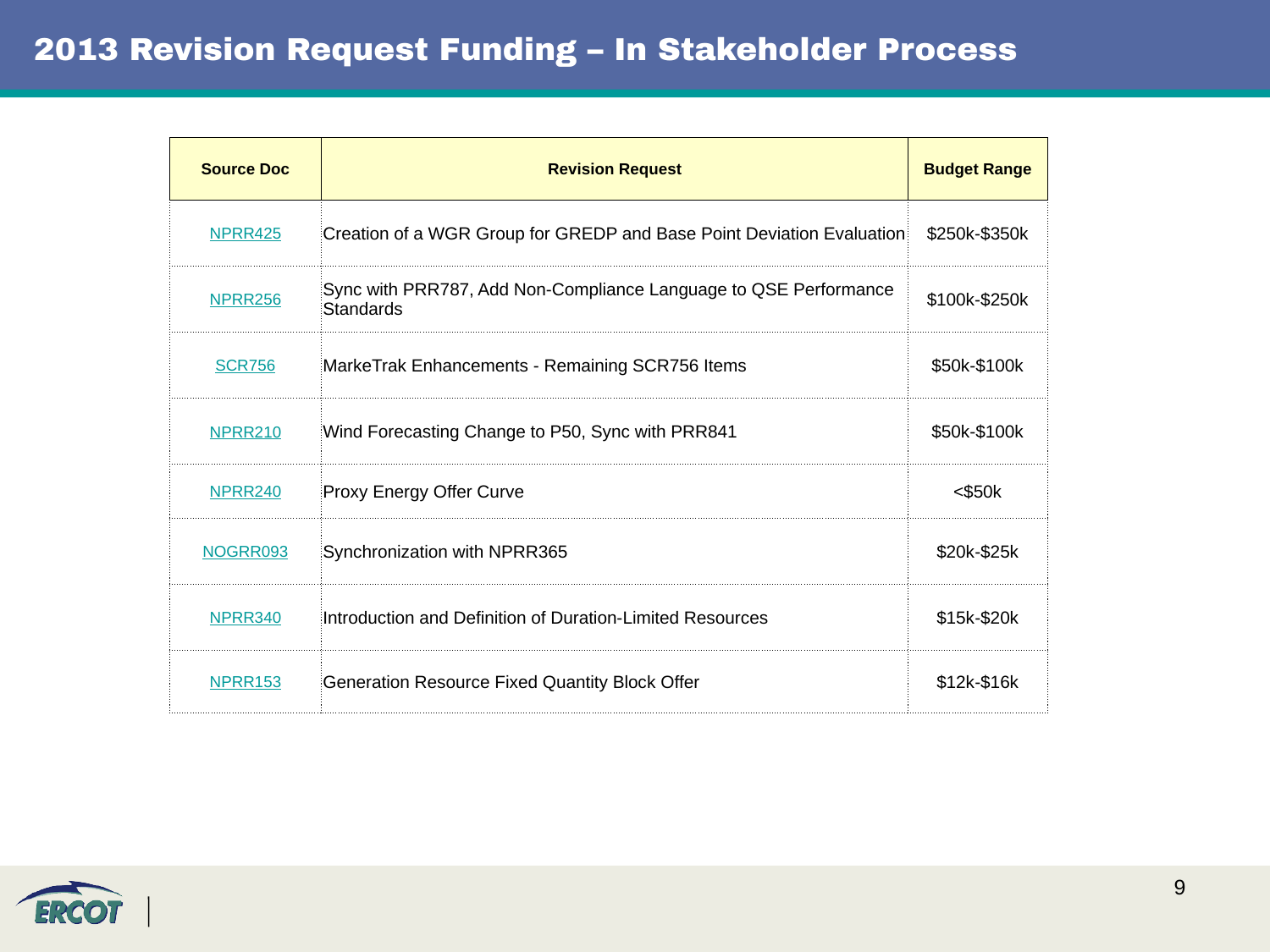

# 2013 Revision Request Funding – In Stakeholder Process
| Source Doc | Revision Request | Budget Range |
| --- | --- | --- |
| NPRR425 | Creation of a WGR Group for GREDP and Base Point Deviation Evaluation | $250k-$350k |
| NPRR256 | Sync with PRR787, Add Non-Compliance Language to QSE Performance Standards | $100k-$250k |
| SCR756 | MarkeTrak Enhancements - Remaining SCR756 Items | $50k-$100k |
| NPRR210 | Wind Forecasting Change to P50, Sync with PRR841 | $50k-$100k |
| NPRR240 | Proxy Energy Offer Curve | <$50k |
| NOGRR093 | Synchronization with NPRR365 | $20k-$25k |
| NPRR340 | Introduction and Definition of Duration-Limited Resources | $15k-$20k |
| NPRR153 | Generation Resource Fixed Quantity Block Offer | $12k-$16k |